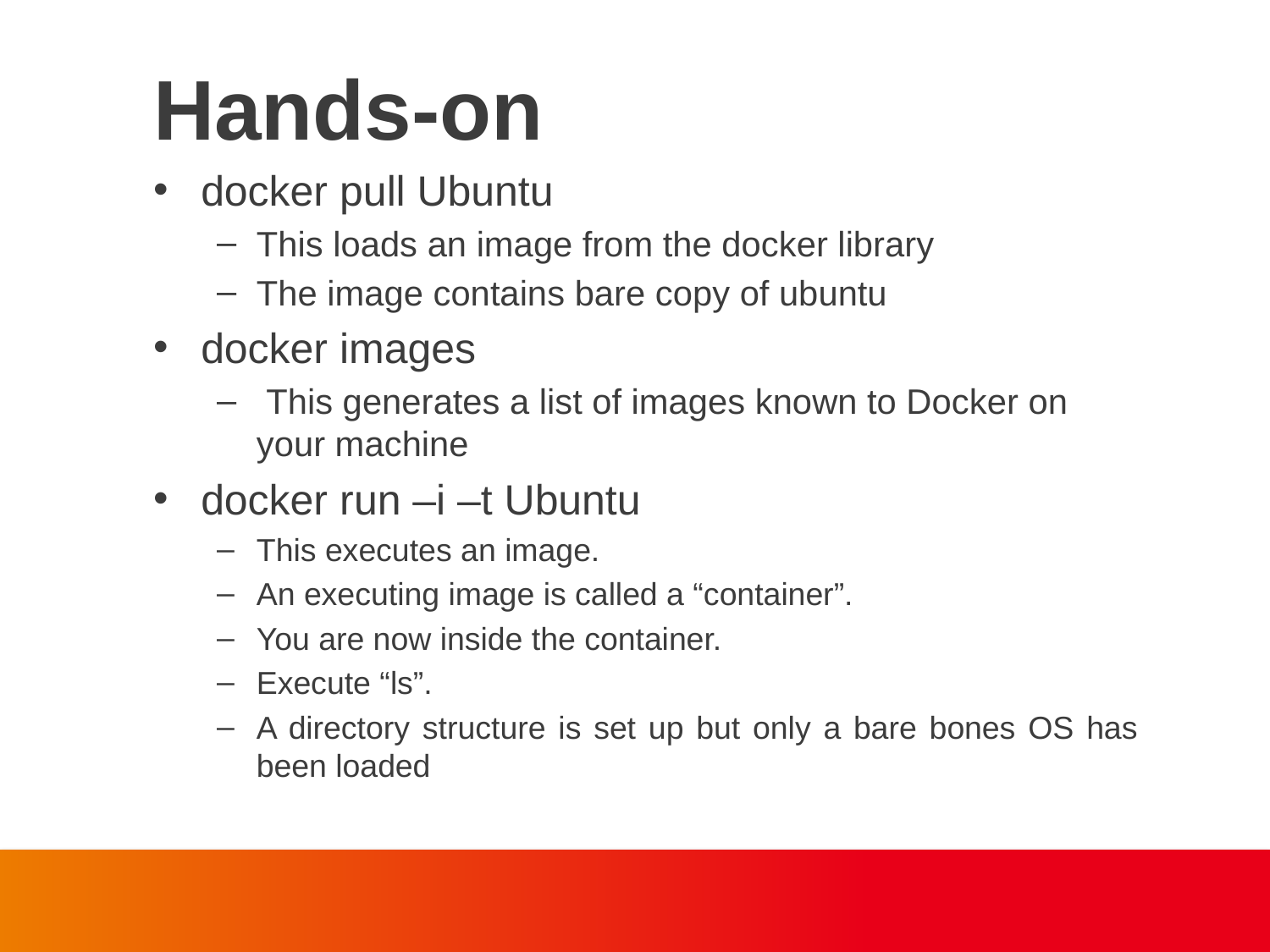

Hands-on
docker pull Ubuntu
This loads an image from the docker library
The image contains bare copy of ubuntu
docker images
 This generates a list of images known to Docker on your machine
docker run –i –t Ubuntu
This executes an image.
An executing image is called a “container”.
You are now inside the container.
Execute “ls”.
A directory structure is set up but only a bare bones OS has been loaded